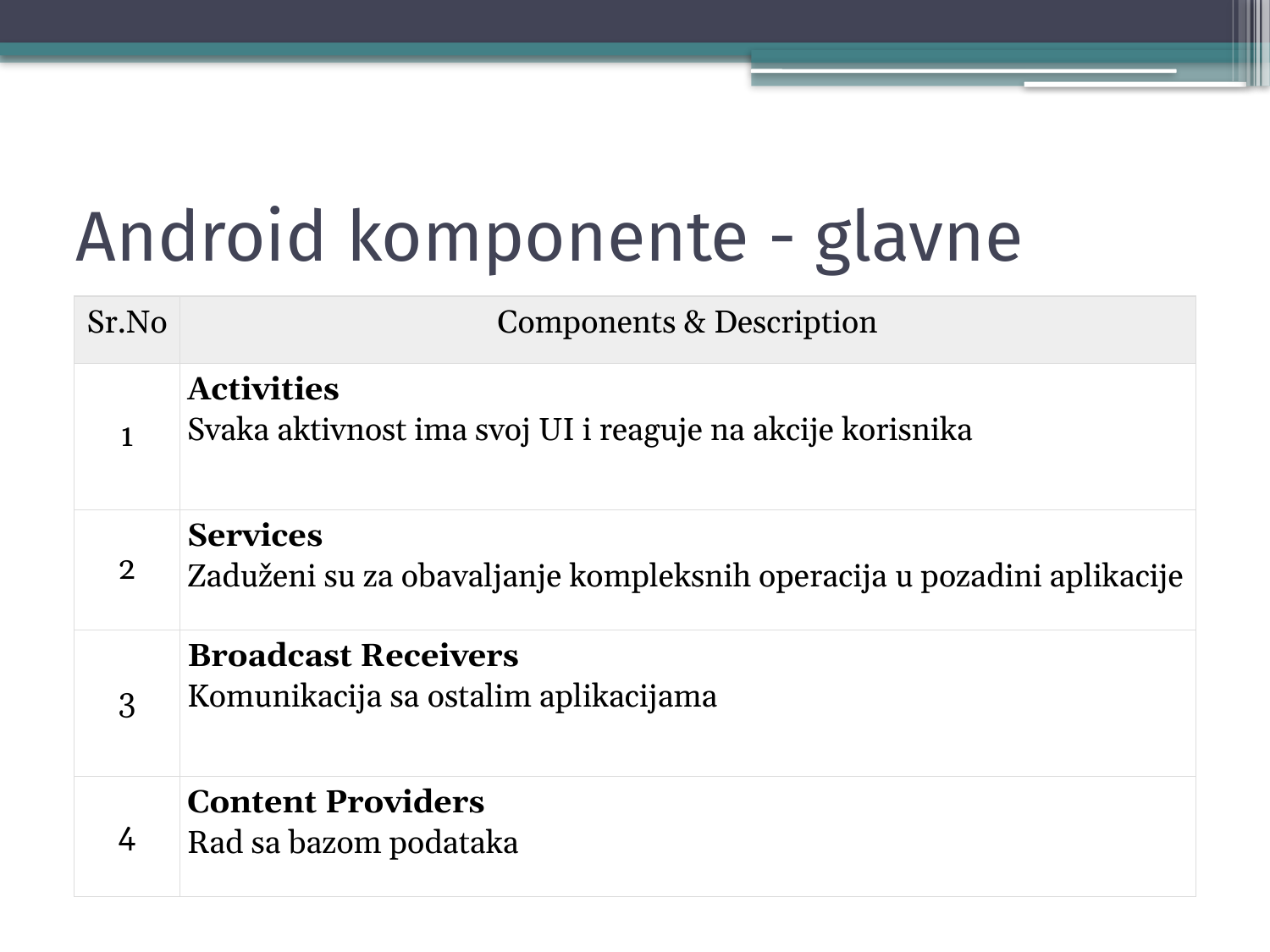

# Android komponente - glavne
| Sr.No | Components & Description |
| --- | --- |
| 1 | Activities Svaka aktivnost ima svoj UI i reaguje na akcije korisnika |
| 2 | Services Zaduženi su za obavaljanje kompleksnih operacija u pozadini aplikacije |
| 3 | Broadcast Receivers Komunikacija sa ostalim aplikacijama |
| 4 | Content Providers Rad sa bazom podataka |